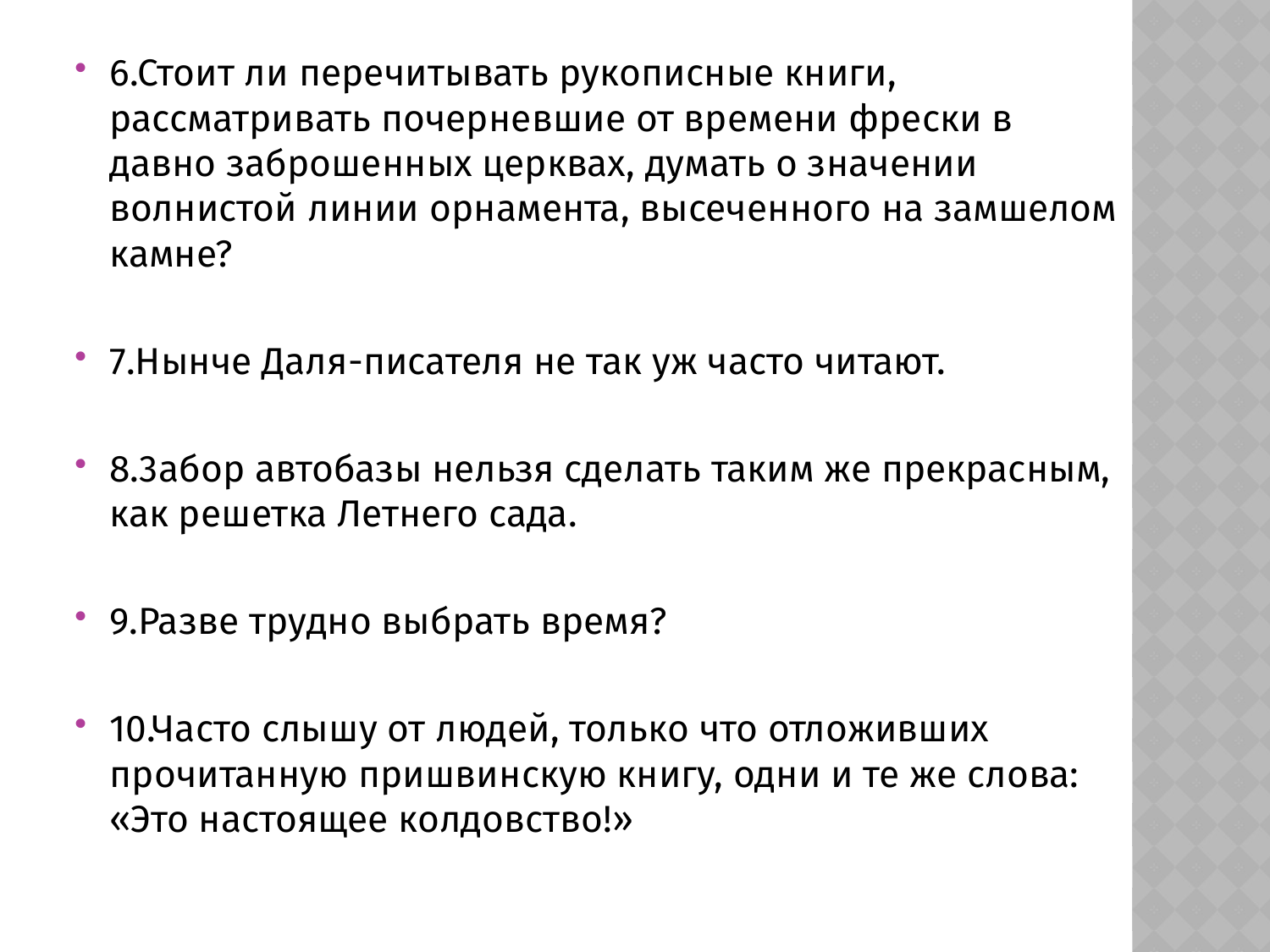

6.Стоит ли перечитывать рукописные книги, рассматривать почерневшие от времени фрески в давно заброшенных церквах, думать о значении волнистой линии орнамента, высеченного на замшелом камне?

7.Нынче Даля-писателя не так уж часто читают.

8.3абор автобазы нельзя сделать таким же прекрасным, как решетка Летнего сада.

9.Разве трудно выбрать время?

10.Часто слышу от людей, только что отложивших прочитанную пришвинскую книгу, одни и те же слова: «Это настоящее колдовство!»

#